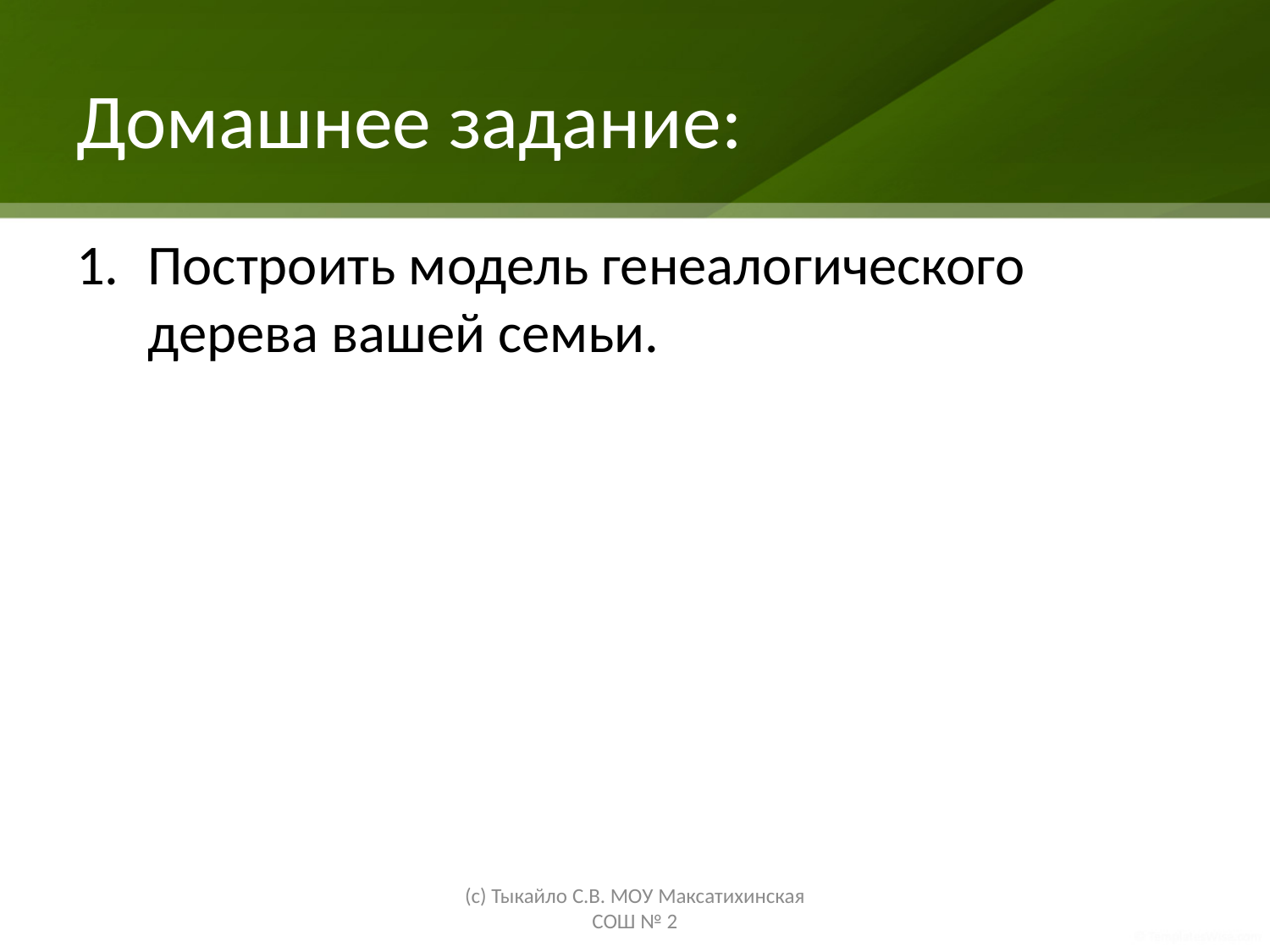

# Домашнее задание:
Построить модель генеалогического дерева вашей семьи.

(с) Тыкайло С.В. МОУ Максатихинская СОШ № 2